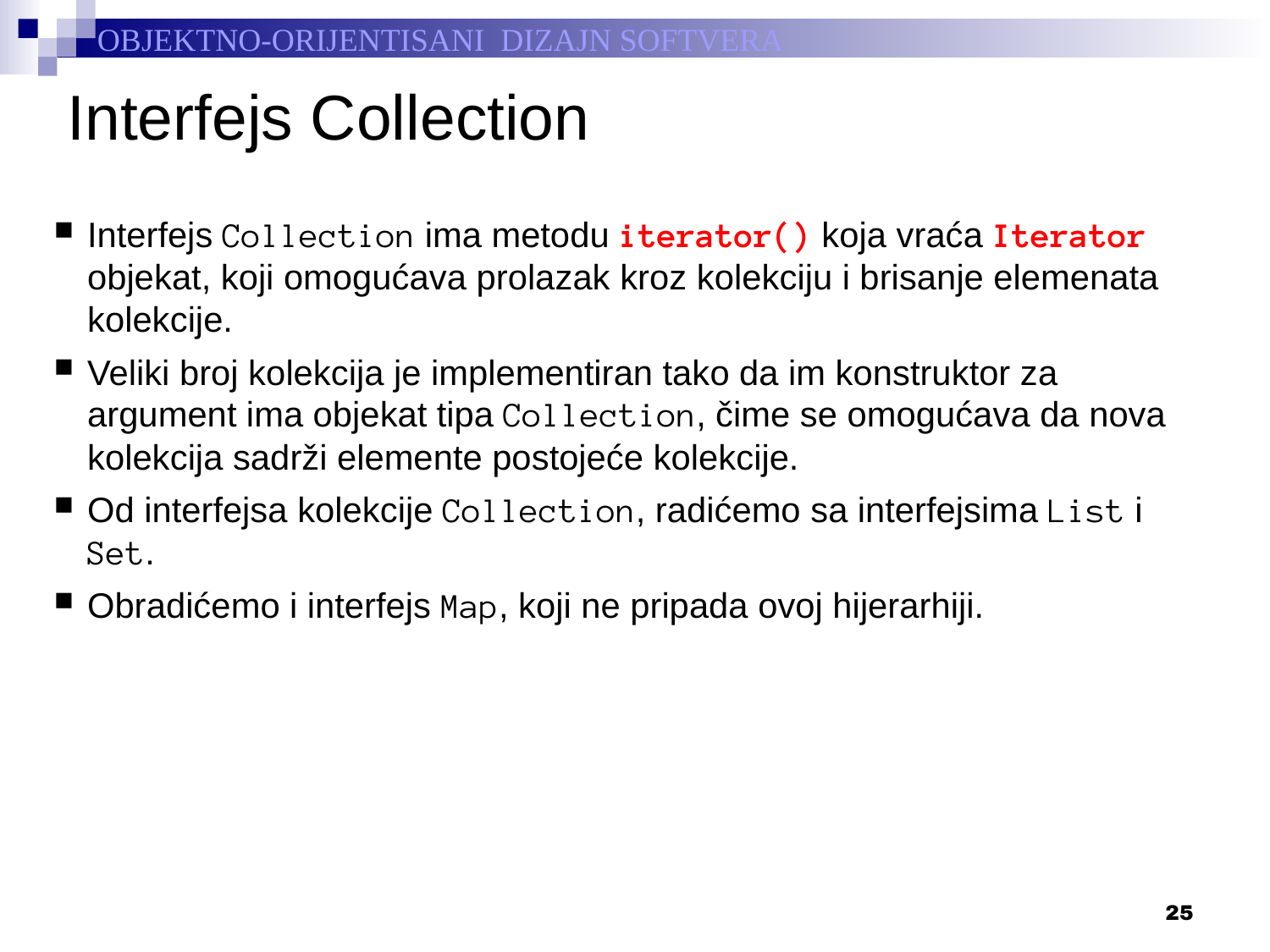

# Interfejs Collection
Interfejs Collection ima metodu iterator() koja vraća Iterator objekat, koji omogućava prolazak kroz kolekciju i brisanje elemenata kolekcije.
Veliki broj kolekcija je implementiran tako da im konstruktor za argument ima objekat tipa Collection, čime se omogućava da nova kolekcija sadrži elemente postojeće kolekcije.
Od interfejsa kolekcije Collection, radićemo sa interfejsima List i Set.
Obradićemo i interfejs Map, koji ne pripada ovoj hijerarhiji.

25